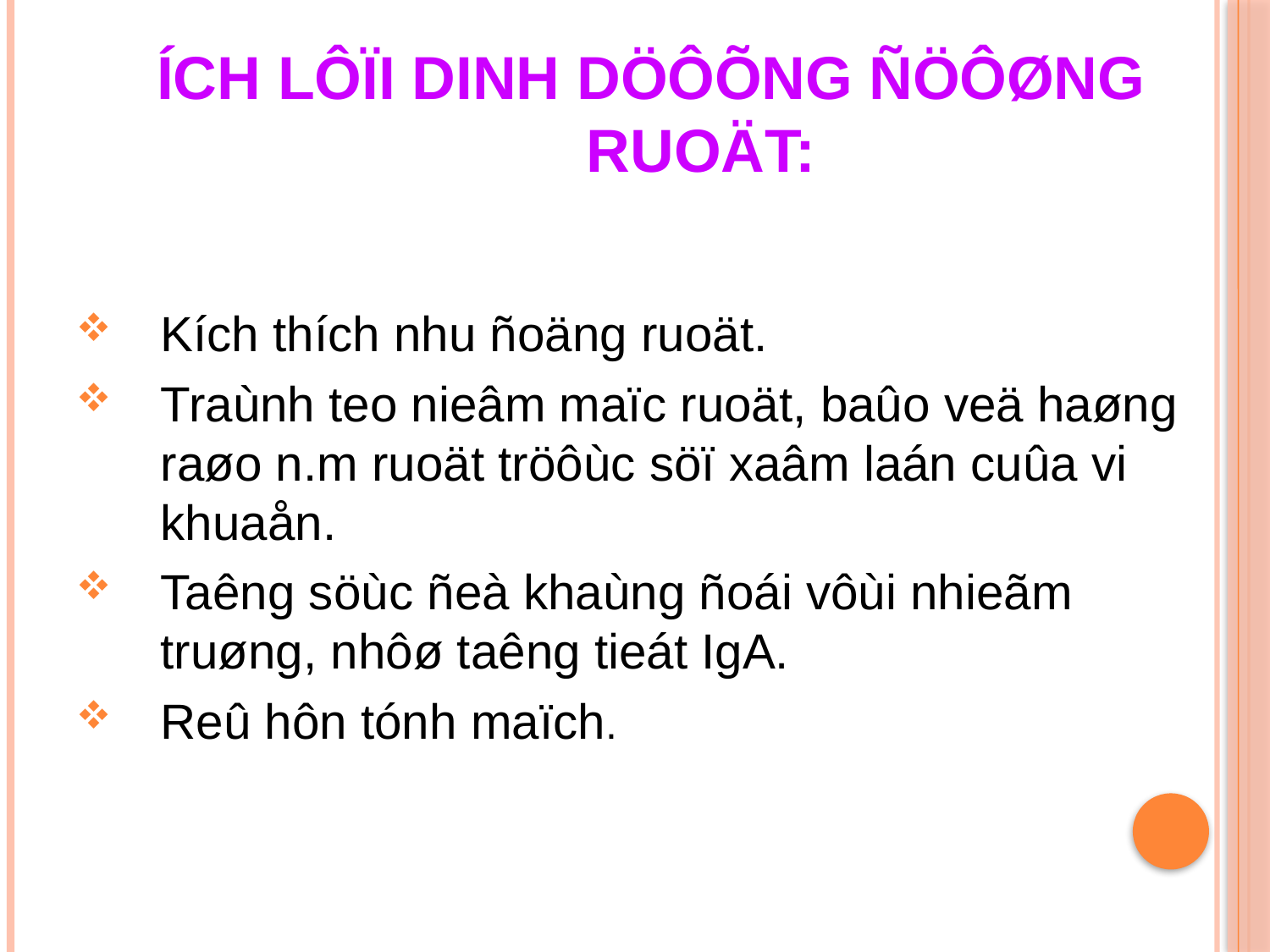

# Ích lôïi dinh döôõng ñöôøng ruoät:
Kích thích nhu ñoäng ruoät.
Traùnh teo nieâm maïc ruoät, baûo veä haøng raøo n.m ruoät tröôùc söï xaâm laán cuûa vi khuaån.
Taêng söùc ñeà khaùng ñoái vôùi nhieãm truøng, nhôø taêng tieát IgA.
Reû hôn tónh maïch.